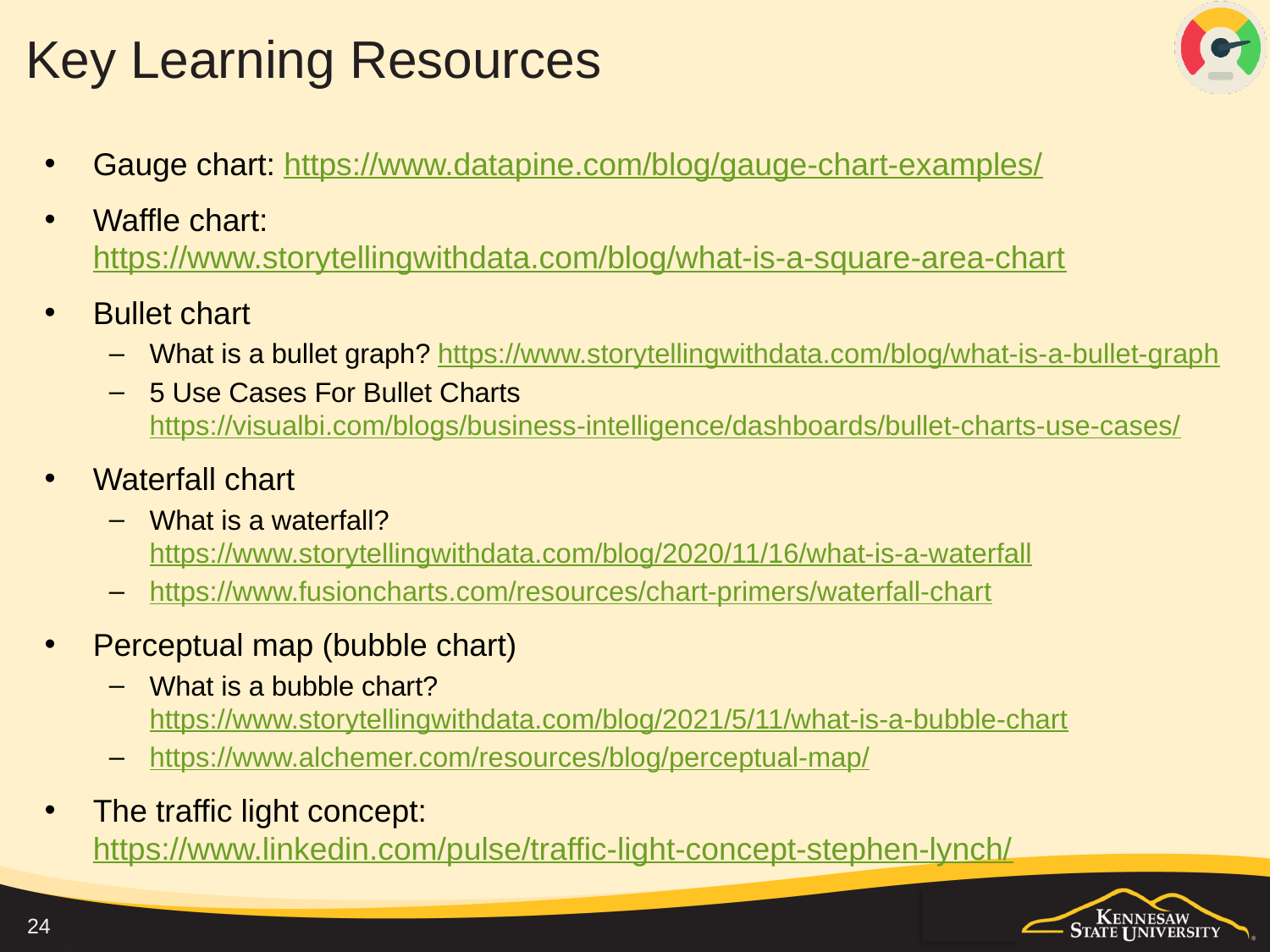

# Key Learning Resources
Gauge chart: https://www.datapine.com/blog/gauge-chart-examples/
Waffle chart: https://www.storytellingwithdata.com/blog/what-is-a-square-area-chart
Bullet chart
What is a bullet graph? https://www.storytellingwithdata.com/blog/what-is-a-bullet-graph
5 Use Cases For Bullet Charts https://visualbi.com/blogs/business-intelligence/dashboards/bullet-charts-use-cases/
Waterfall chart
What is a waterfall? https://www.storytellingwithdata.com/blog/2020/11/16/what-is-a-waterfall
https://www.fusioncharts.com/resources/chart-primers/waterfall-chart
Perceptual map (bubble chart)
What is a bubble chart? https://www.storytellingwithdata.com/blog/2021/5/11/what-is-a-bubble-chart
https://www.alchemer.com/resources/blog/perceptual-map/
The traffic light concept: https://www.linkedin.com/pulse/traffic-light-concept-stephen-lynch/
24